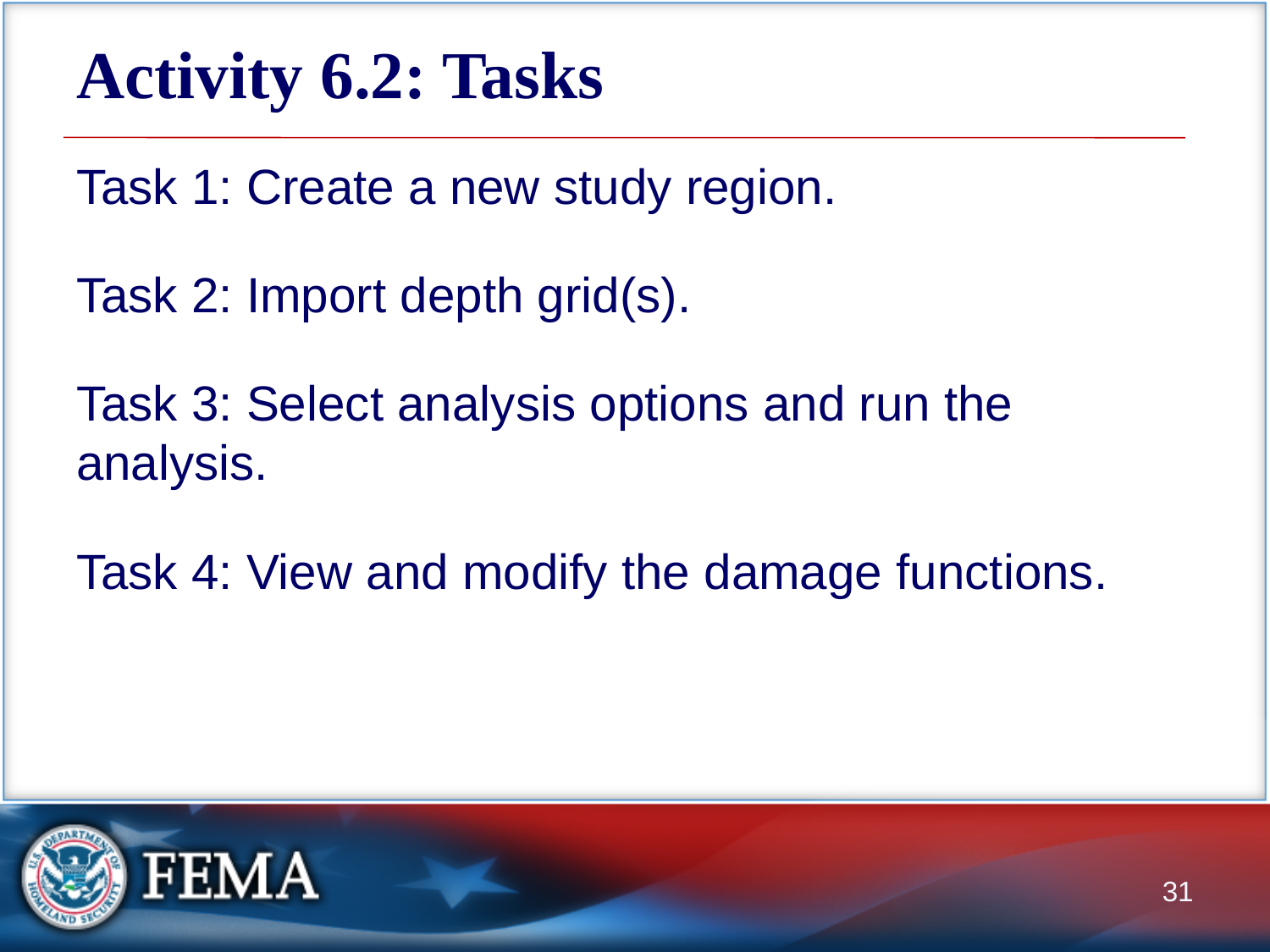

# Activity 6.2: Tasks
Task 1: Create a new study region.
Task 2: Import depth grid(s).
Task 3: Select analysis options and run the analysis.
Task 4: View and modify the damage functions.
31